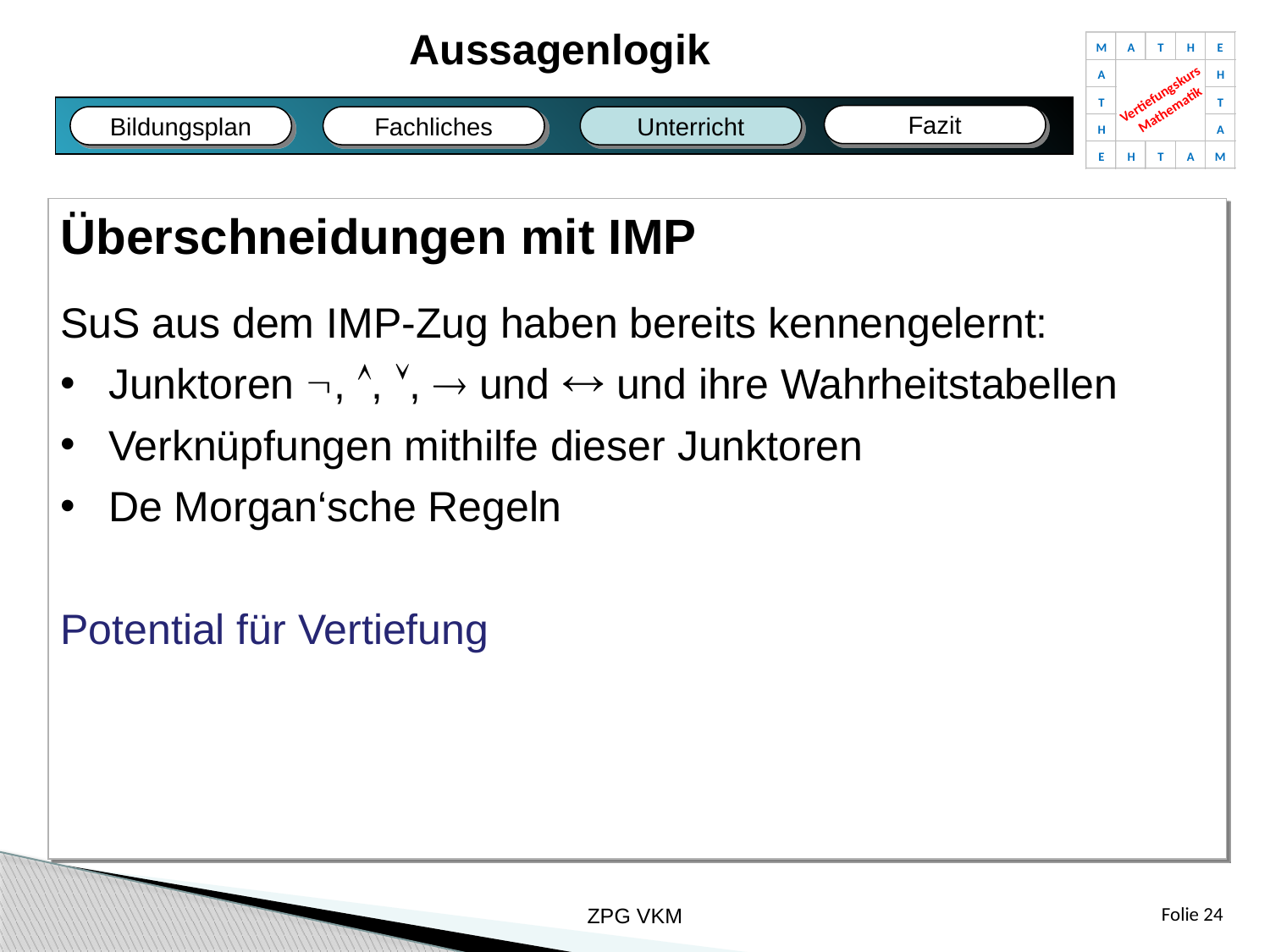

Aussagenlogik

M
A
T
H
E

A
H
Vertiefungskurs
Mathematik

T
T

H
A

E
H
T
A
M

Fazit
Fachliches
Bildungsplan
Unterricht
Fazit
Bildungsplan
Fachliches
Unterricht
Überschneidungen mit IMP
SuS aus dem IMP-Zug haben bereits kennengelernt:
Junktoren ¬, ∧, ∨, → und ↔ und ihre Wahrheitstabellen
Verknüpfungen mithilfe dieser Junktoren
De Morgan‘sche Regeln

Potential für Vertiefung

ZPG VKM
Folie 24